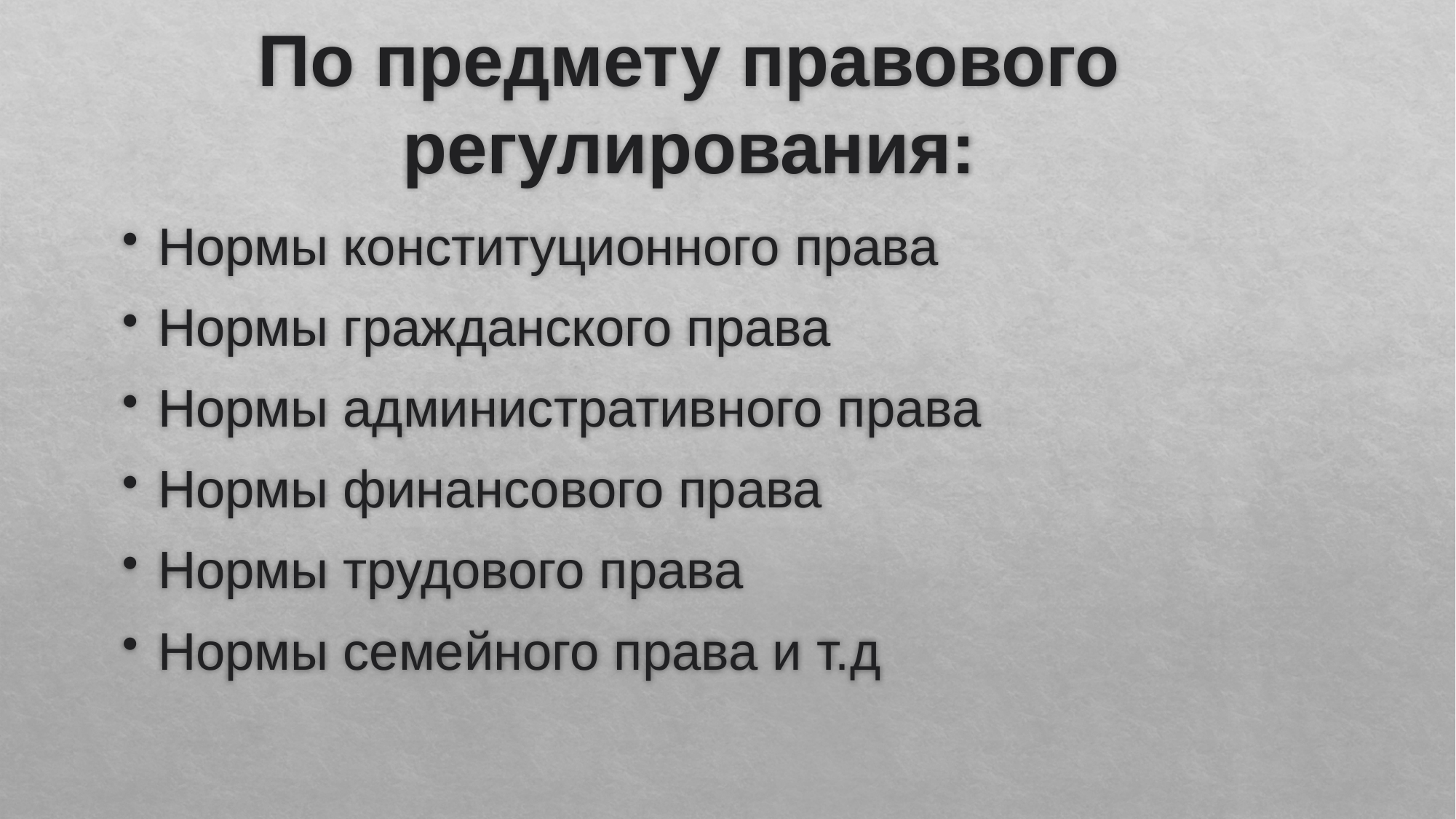

# По предмету правового регулирования:
Нормы конституционного права
Нормы гражданского права
Нормы административного права
Нормы финансового права
Нормы трудового права
Нормы семейного права и т.д